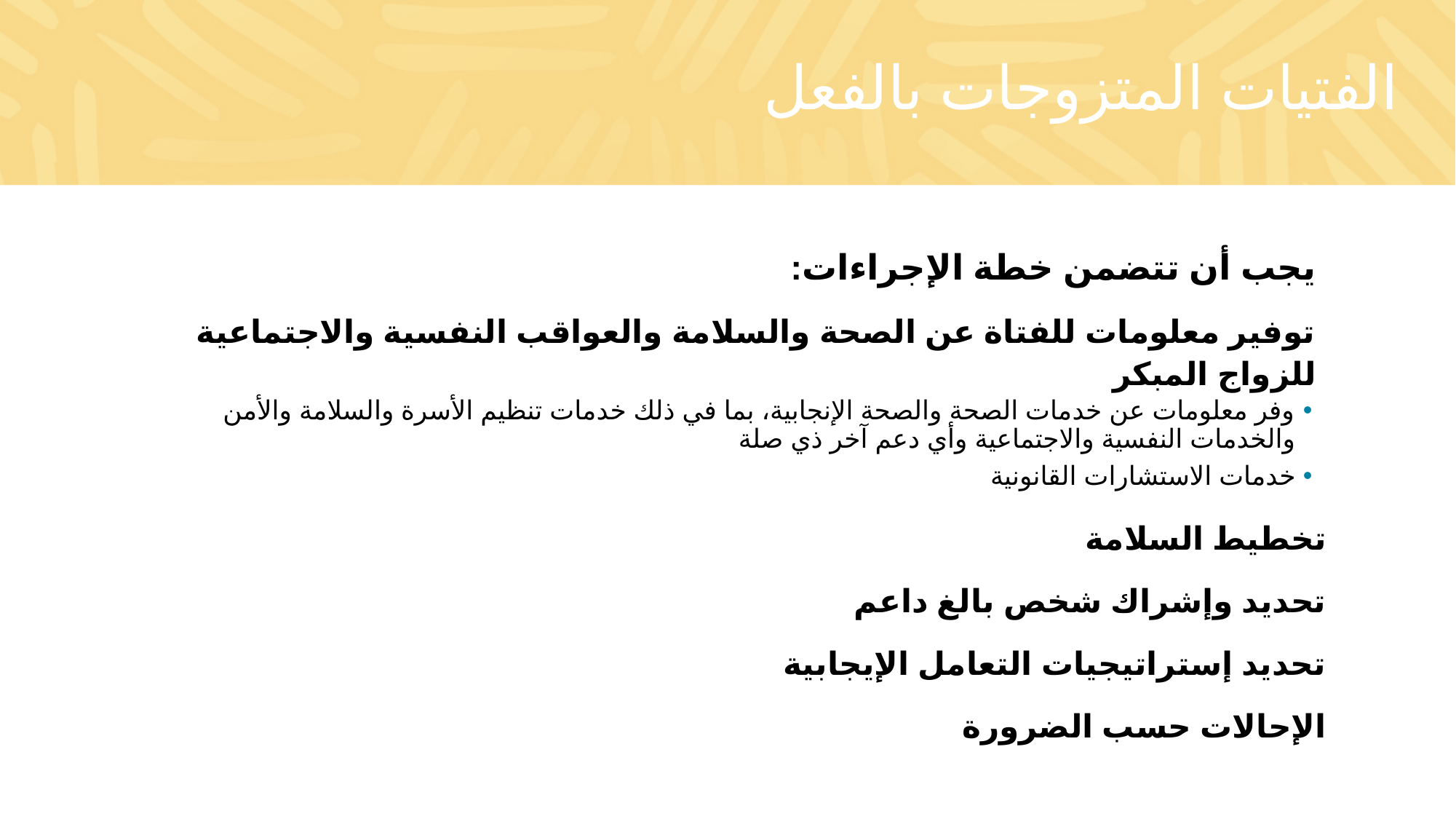

# الفتيات المتزوجات بالفعل
يجب أن تتضمن خطة الإجراءات:
توفير معلومات للفتاة عن الصحة والسلامة والعواقب النفسية والاجتماعية للزواج المبكر
وفر معلومات عن خدمات الصحة والصحة الإنجابية، بما في ذلك خدمات تنظيم الأسرة والسلامة والأمن والخدمات النفسية والاجتماعية وأي دعم آخر ذي صلة
خدمات الاستشارات القانونية
تخطيط السلامة
تحديد وإشراك شخص بالغ داعم
تحديد إستراتيجيات التعامل الإيجابية
الإحالات حسب الضرورة